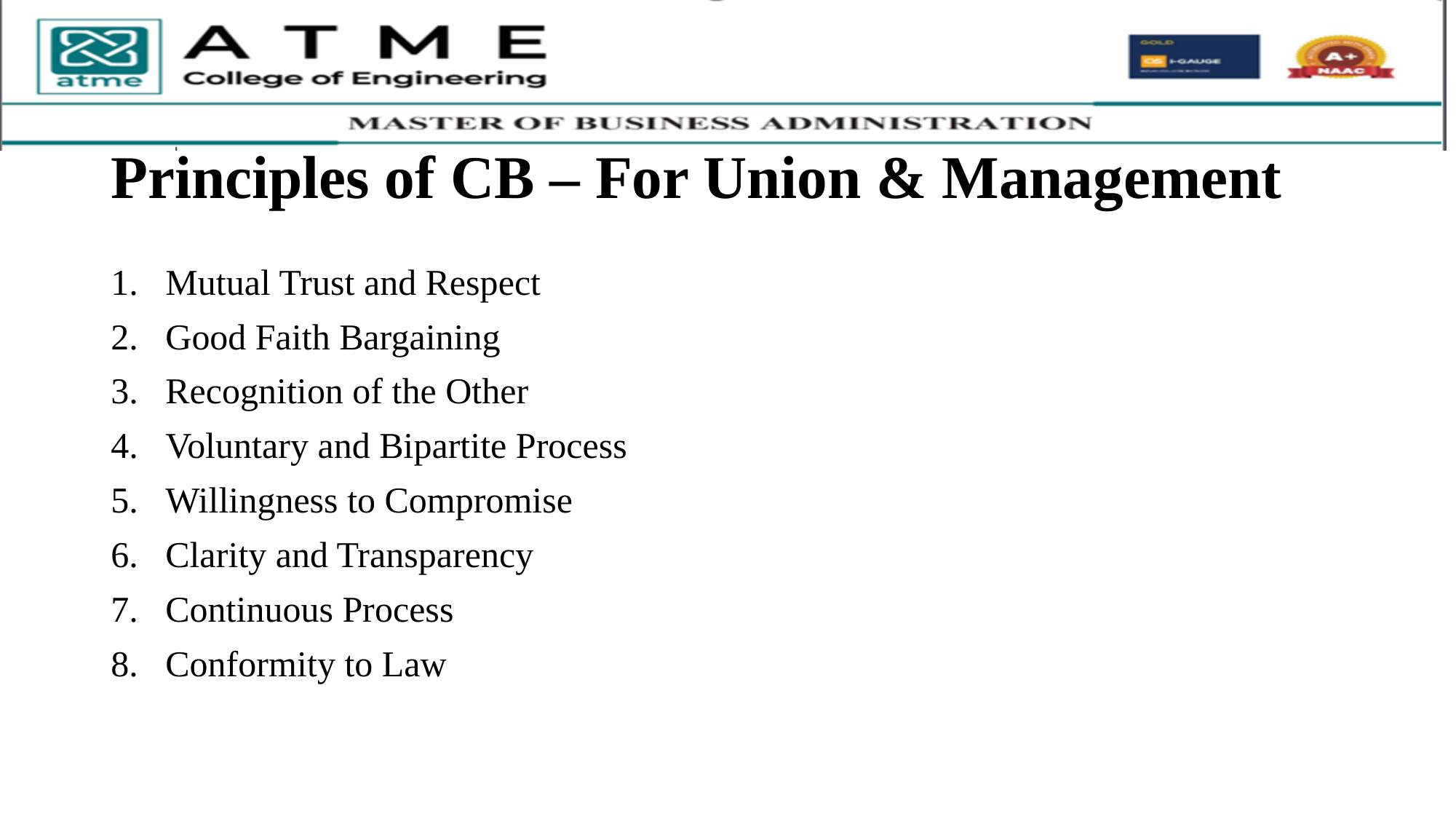

# Principles of CB – For Union & Management
Mutual Trust and Respect
Good Faith Bargaining
Recognition of the Other
Voluntary and Bipartite Process
Willingness to Compromise
Clarity and Transparency
Continuous Process
Conformity to Law